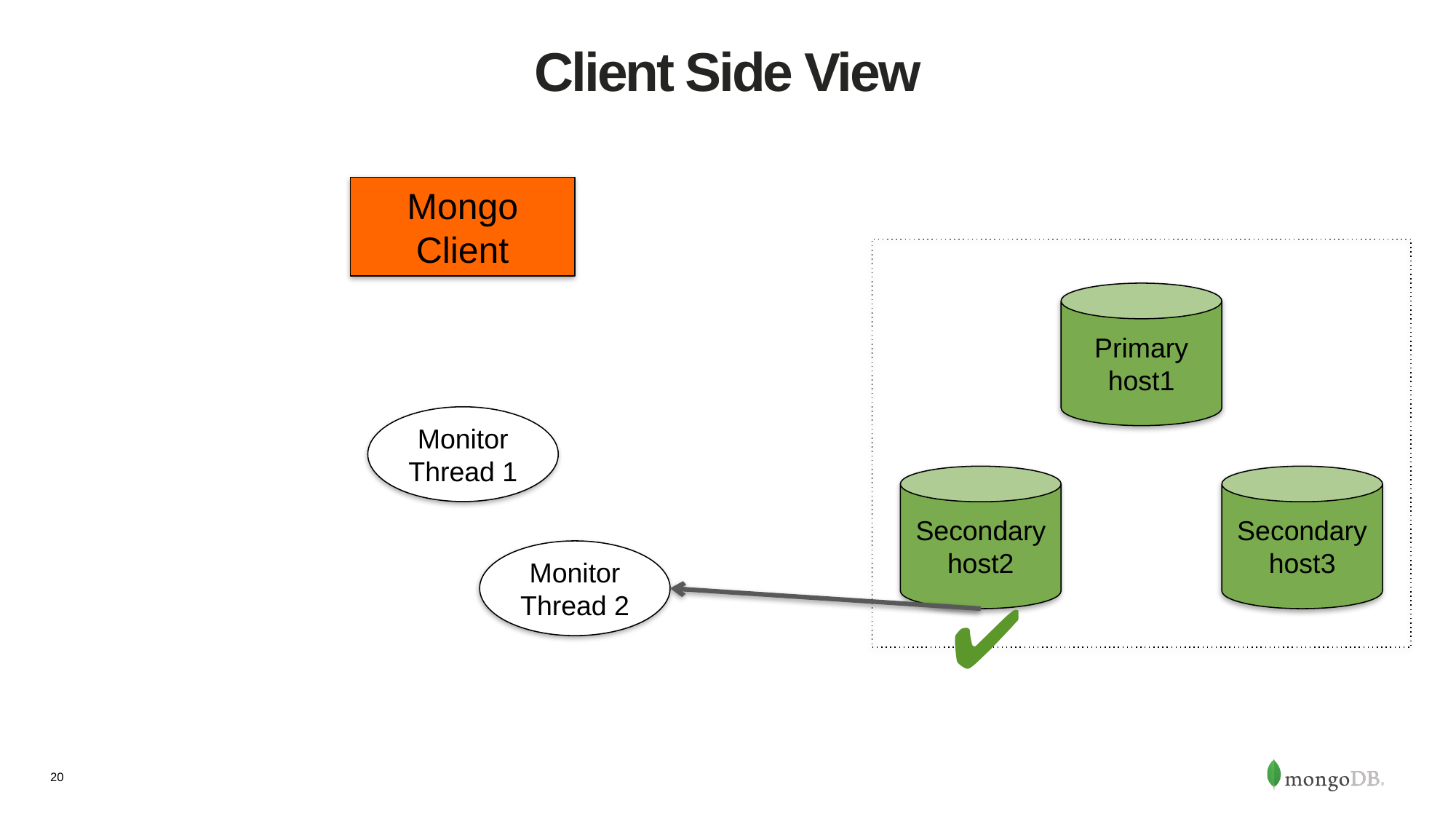

# Client Side View
Mongo
Client

Primary
host1
Secondary
host2
Secondary
host3
Monitor
Thread 1
Monitor
Thread 2
✔